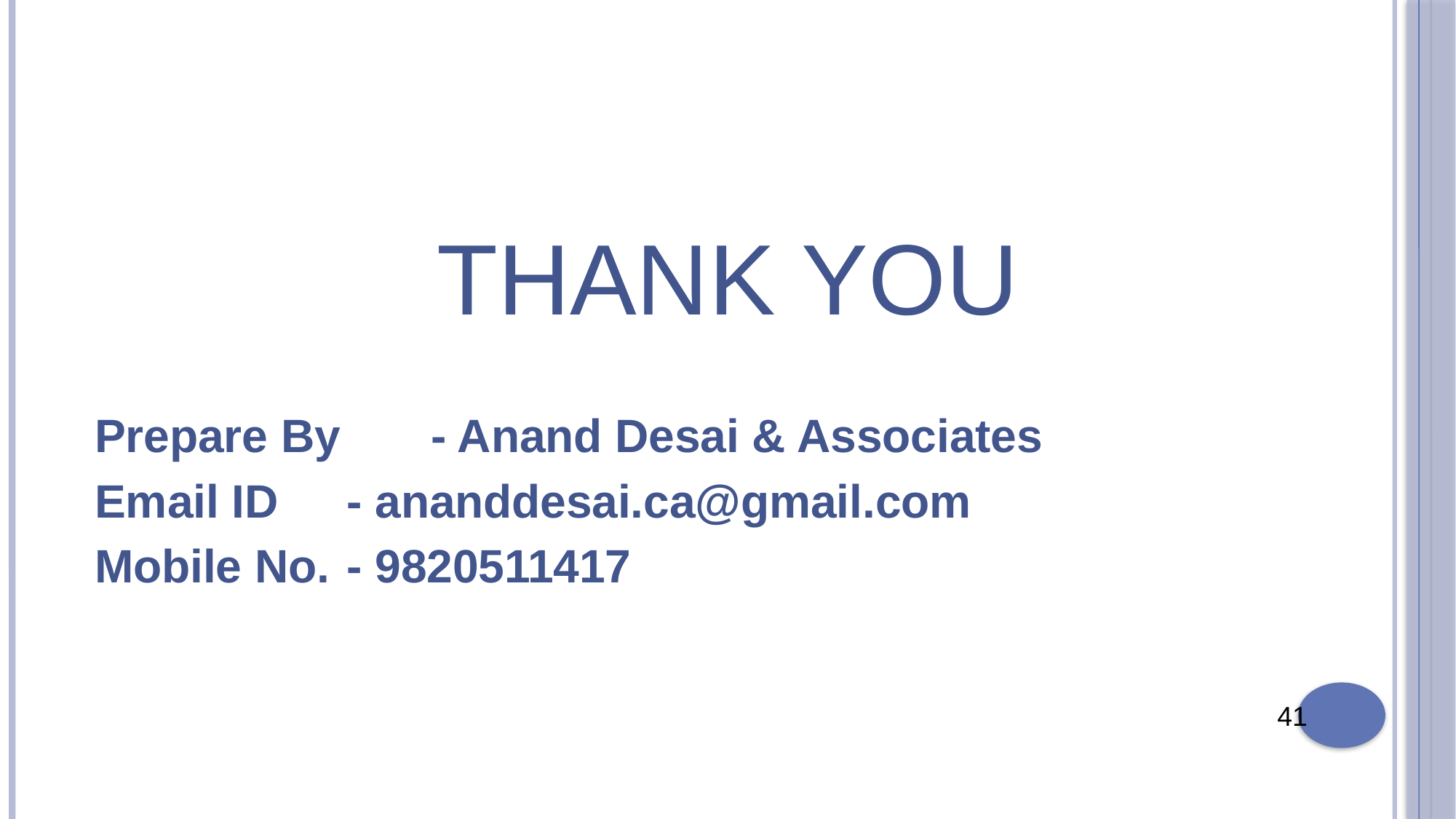

THANK YOU

	Prepare By 	- Anand Desai & Associates
	Email ID		- ananddesai.ca@gmail.com
	Mobile No. 	- 9820511417
41